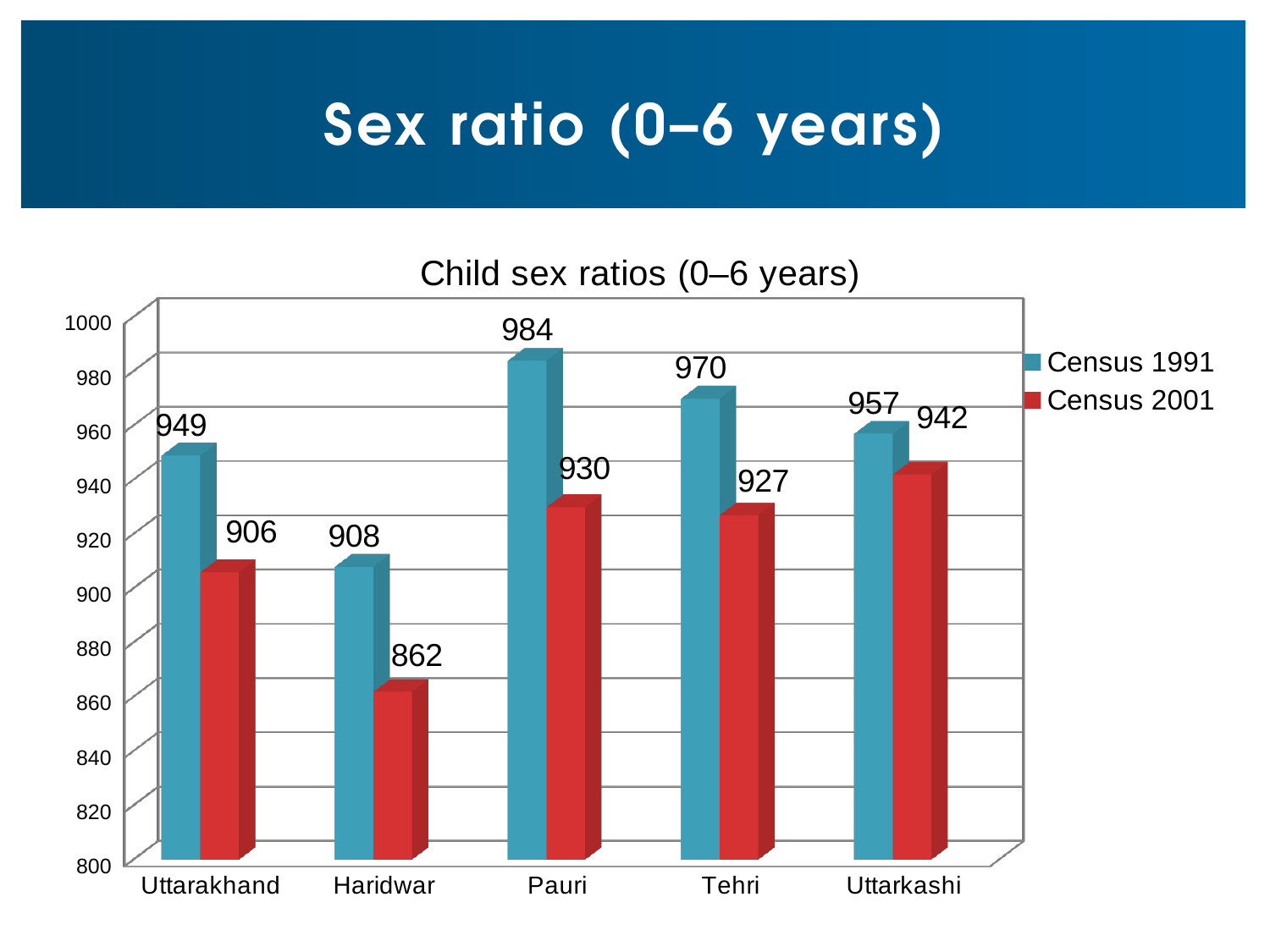

# Sex ratio (0–6 years)

[unsupported chart]